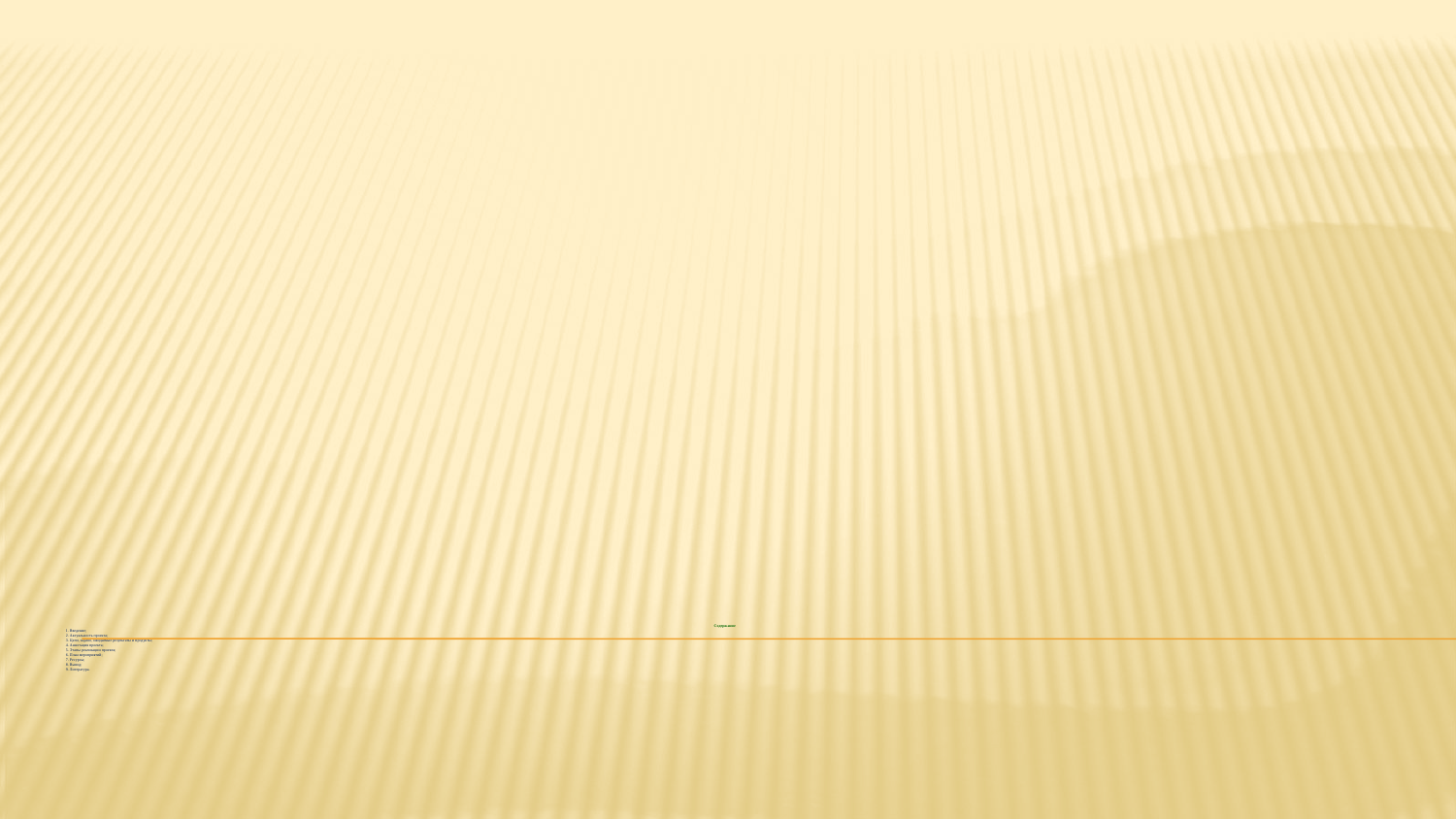

Содержание
1. Введение;
2. Актуальность проекта;
3. Цели, задачи, ожидаемые результаты и продукты;
4. Аннотация проекта;
5. Этапы реализации проекта;
6. План мероприятий;
7. Ресурсы;
8. Вывод;
9. Литература.